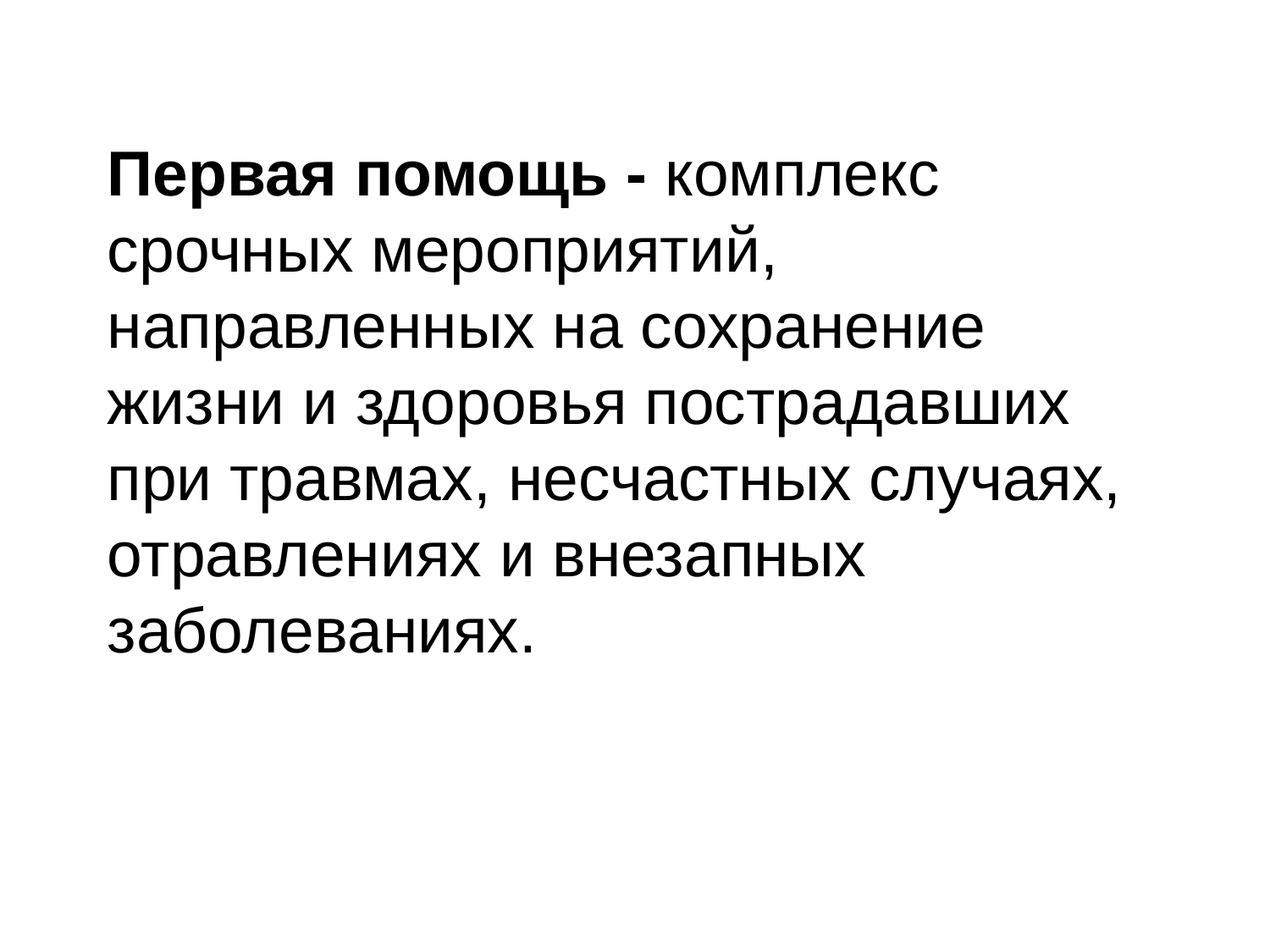

Первая помощь - комплекс срочных мероприятий,
направленных на сохранение жизни и здоровья пострадавших при травмах, несчастных случаях, отравлениях и внезапных заболеваниях.